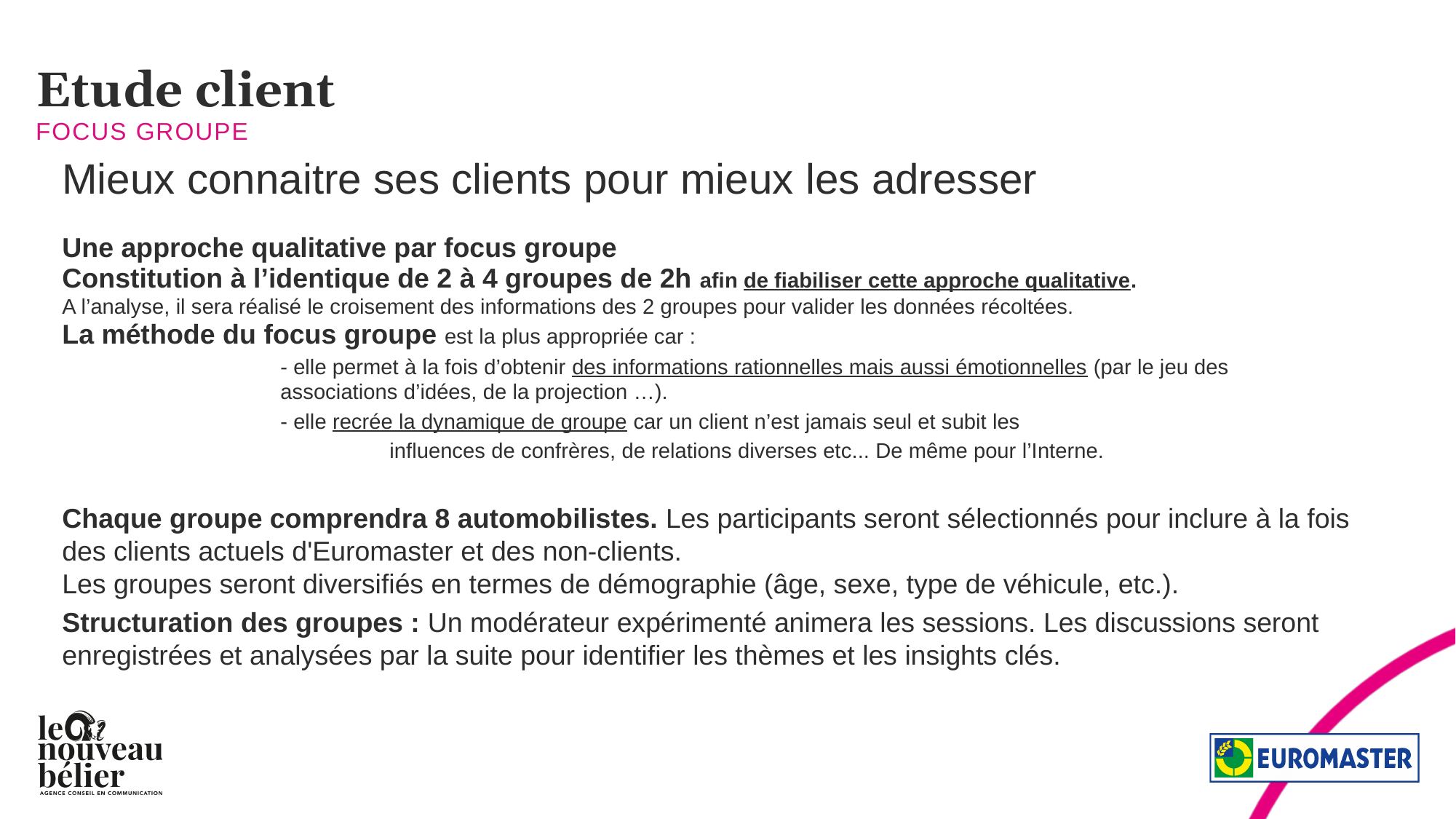

# Etude client
Focus groupe
Mieux connaitre ses clients pour mieux les adresser

Une approche qualitative par focus groupe
Constitution à l’identique de 2 à 4 groupes de 2h afin de fiabiliser cette approche qualitative.
A l’analyse, il sera réalisé le croisement des informations des 2 groupes pour valider les données récoltées.
La méthode du focus groupe est la plus appropriée car :
		- elle permet à la fois d’obtenir des informations rationnelles mais aussi émotionnelles (par le jeu des 				associations d’idées, de la projection …).
		- elle recrée la dynamique de groupe car un client n’est jamais seul et subit les
                   		influences de confrères, de relations diverses etc... De même pour l’Interne.
Chaque groupe comprendra 8 automobilistes. Les participants seront sélectionnés pour inclure à la fois des clients actuels d'Euromaster et des non-clients.
Les groupes seront diversifiés en termes de démographie (âge, sexe, type de véhicule, etc.).
Structuration des groupes : Un modérateur expérimenté animera les sessions. Les discussions seront enregistrées et analysées par la suite pour identifier les thèmes et les insights clés.